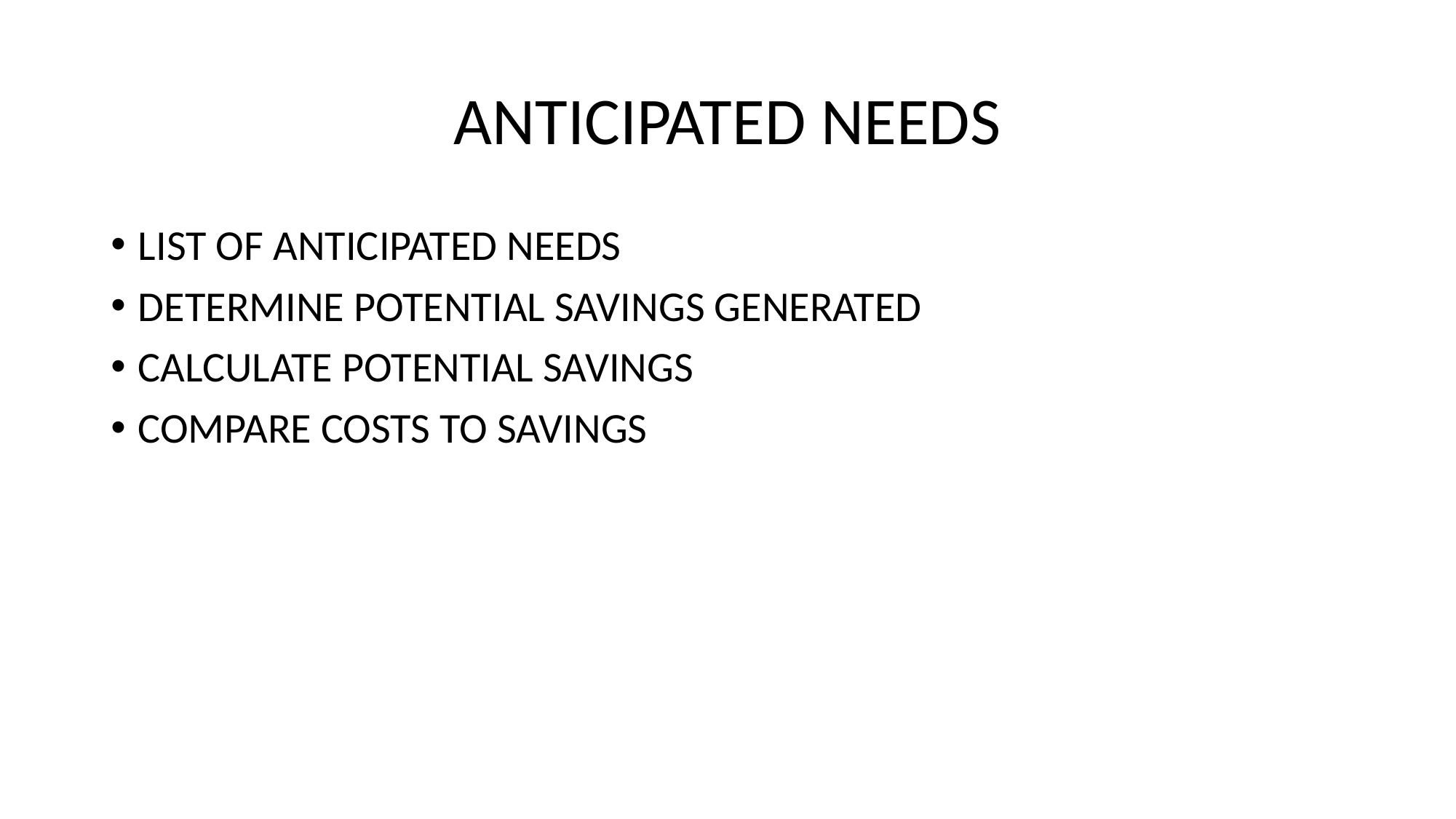

# ANTICIPATED NEEDS
LIST OF ANTICIPATED NEEDS
DETERMINE POTENTIAL SAVINGS GENERATED
CALCULATE POTENTIAL SAVINGS
COMPARE COSTS TO SAVINGS